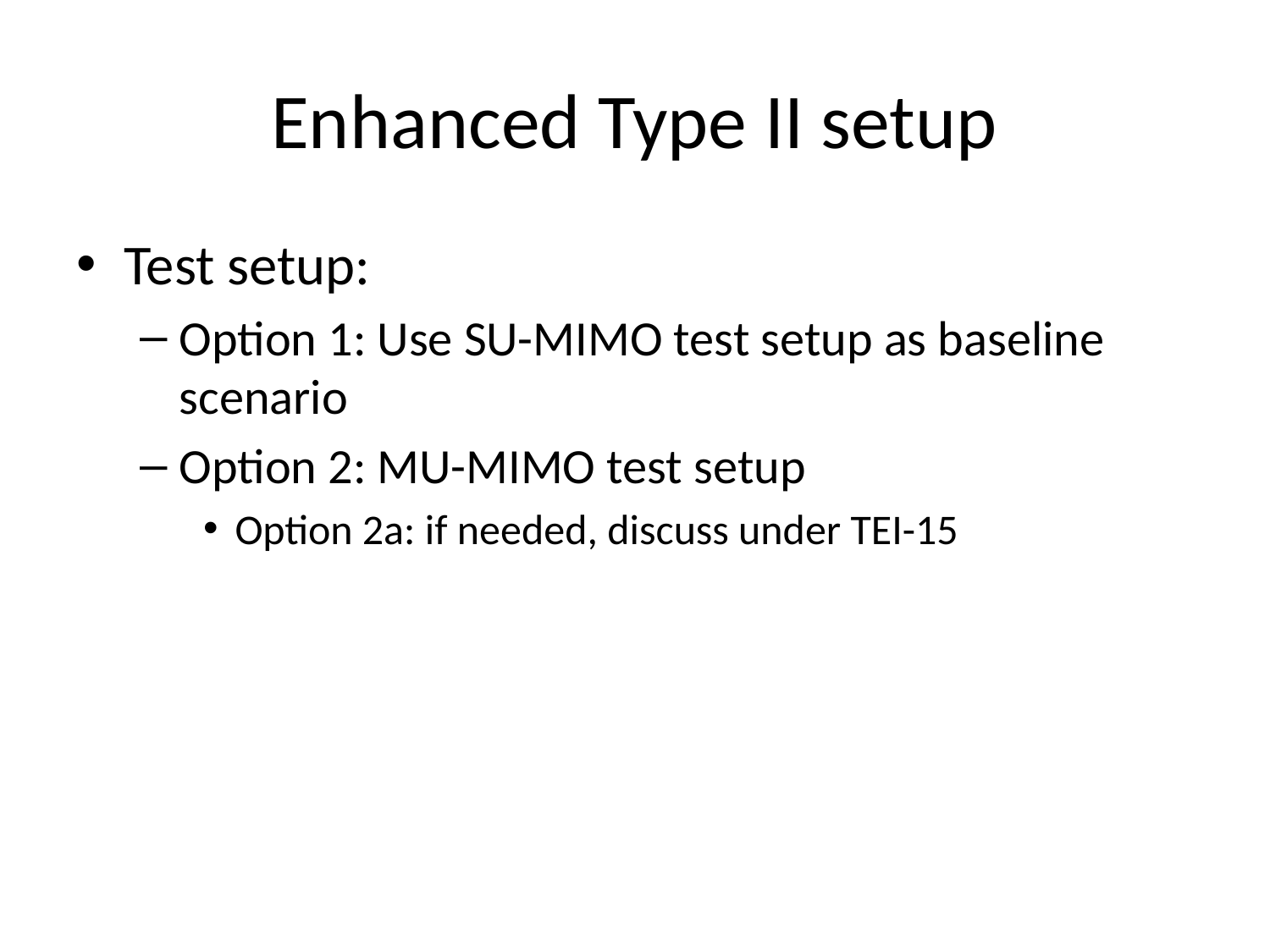

# Enhanced Type II setup
Test setup:
Option 1: Use SU-MIMO test setup as baseline scenario
Option 2: MU-MIMO test setup
Option 2a: if needed, discuss under TEI-15